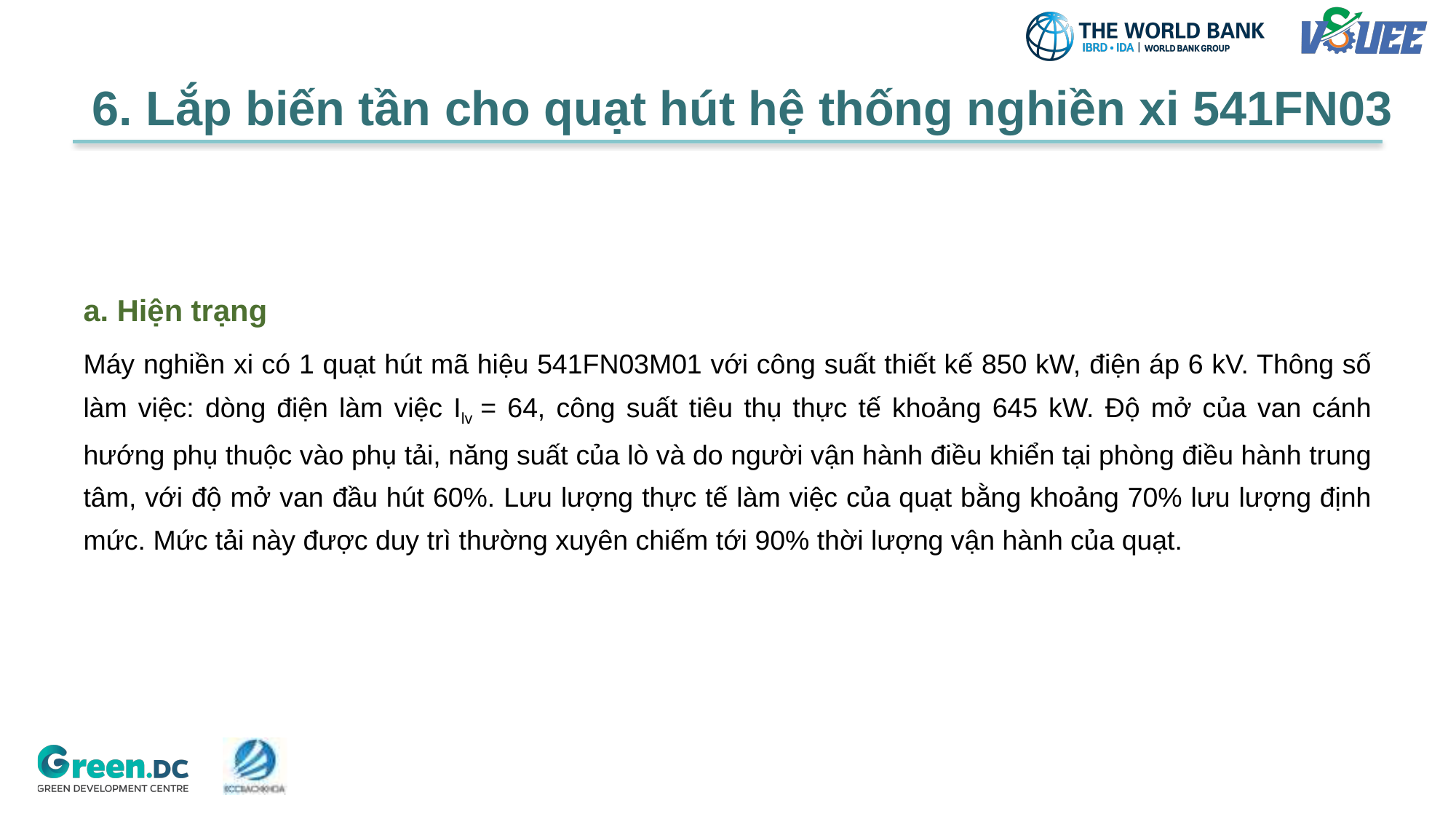

# 6. Lắp biến tần cho quạt hút hệ thống nghiền xi 541FN03
a. Hiện trạng
Máy nghiền xi có 1 quạt hút mã hiệu 541FN03M01 với công suất thiết kế 850 kW, điện áp 6 kV. Thông số làm việc: dòng điện làm việc Ilv = 64, công suất tiêu thụ thực tế khoảng 645 kW. Độ mở của van cánh hướng phụ thuộc vào phụ tải, năng suất của lò và do người vận hành điều khiển tại phòng điều hành trung tâm, với độ mở van đầu hút 60%. Lưu lượng thực tế làm việc của quạt bằng khoảng 70% lưu lượng định mức. Mức tải này được duy trì thường xuyên chiếm tới 90% thời lượng vận hành của quạt.